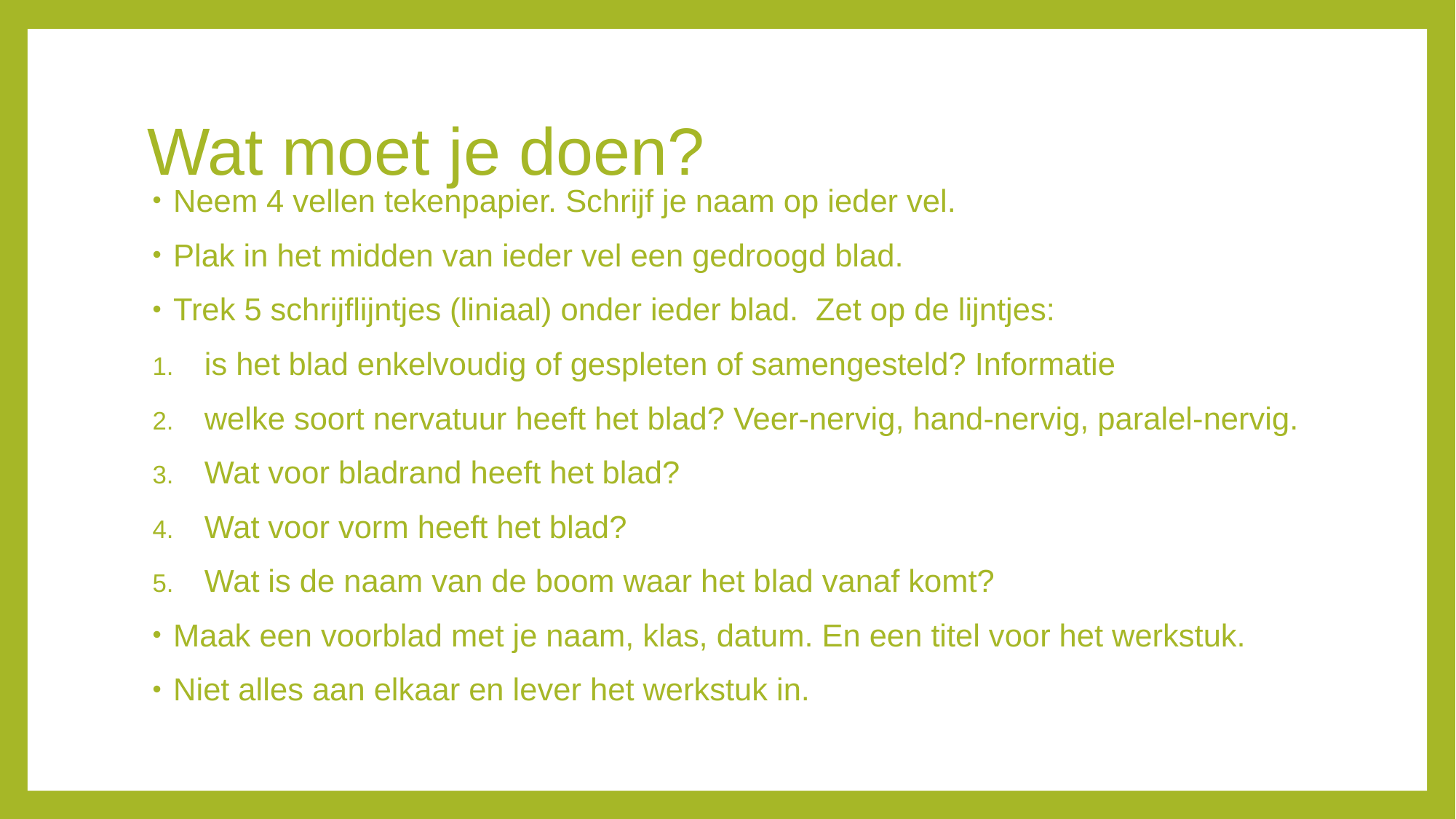

# Wat moet je doen?
Neem 4 vellen tekenpapier. Schrijf je naam op ieder vel.
Plak in het midden van ieder vel een gedroogd blad.
Trek 5 schrijflijntjes (liniaal) onder ieder blad.  Zet op de lijntjes:
is het blad enkelvoudig of gespleten of samengesteld? Informatie
welke soort nervatuur heeft het blad? Veer-nervig, hand-nervig, paralel-nervig.
Wat voor bladrand heeft het blad?
Wat voor vorm heeft het blad?
Wat is de naam van de boom waar het blad vanaf komt?
Maak een voorblad met je naam, klas, datum. En een titel voor het werkstuk.
Niet alles aan elkaar en lever het werkstuk in.